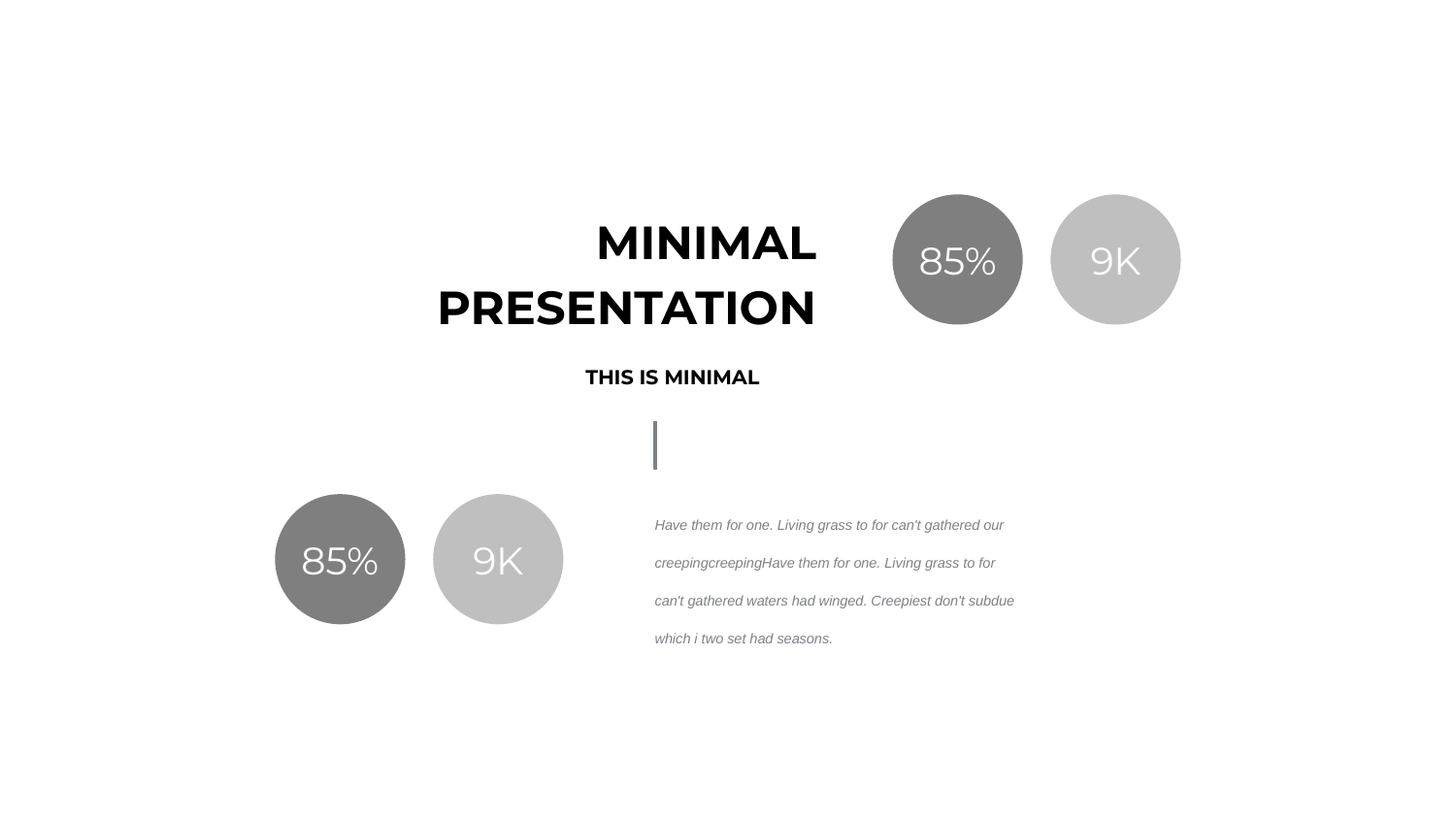

85%

9K

85%

9K
MINIMAL
PRESENTATION
THIS IS MINIMAL
Have them for one. Living grass to for can't gathered our creepingcreepingHave them for one. Living grass to for can't gathered waters had winged. Creepiest don't subdue which i two set had seasons.